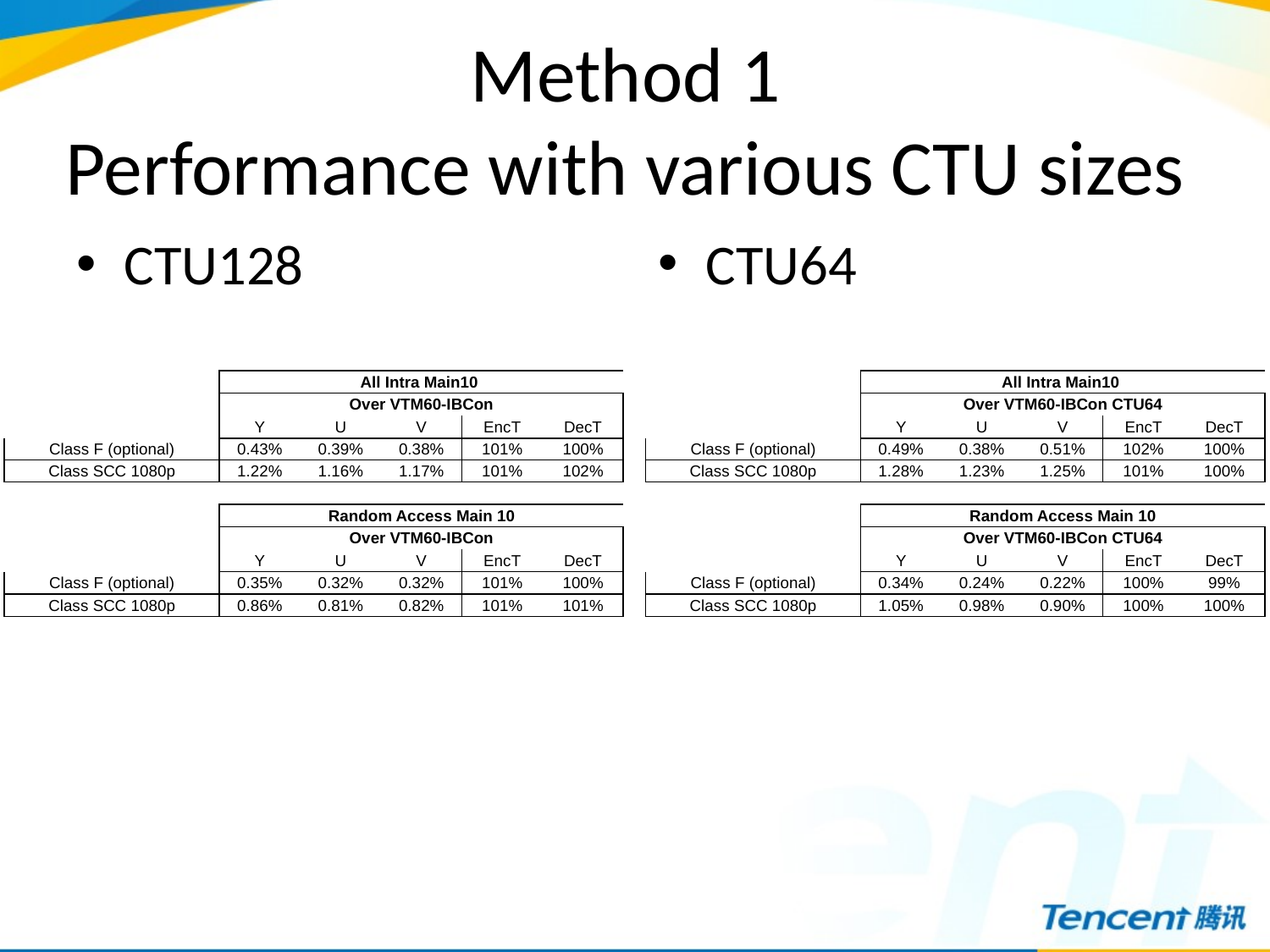

# Method 1 Performance with various CTU sizes
CTU128
CTU64
|  | All Intra Main10 |  |  |  |  |
| --- | --- | --- | --- | --- | --- |
|  | Over VTM60-IBCon |  |  |  |  |
|  | Y | U | V | EncT | DecT |
| Class F (optional) | 0.43% | 0.39% | 0.38% | 101% | 100% |
| Class SCC 1080p | 1.22% | 1.16% | 1.17% | 101% | 102% |
|  |  |  |  |  |  |
|  | Random Access Main 10 |  |  |  |  |
|  | Over VTM60-IBCon |  |  |  |  |
|  | Y | U | V | EncT | DecT |
| Class F (optional) | 0.35% | 0.32% | 0.32% | 101% | 100% |
| Class SCC 1080p | 0.86% | 0.81% | 0.82% | 101% | 101% |
|  | All Intra Main10 |  |  |  |  |
| --- | --- | --- | --- | --- | --- |
|  | Over VTM60-IBCon CTU64 |  |  |  |  |
|  | Y | U | V | EncT | DecT |
| Class F (optional) | 0.49% | 0.38% | 0.51% | 102% | 100% |
| Class SCC 1080p | 1.28% | 1.23% | 1.25% | 101% | 100% |
|  |  |  |  |  |  |
|  | Random Access Main 10 |  |  |  |  |
|  | Over VTM60-IBCon CTU64 |  |  |  |  |
|  | Y | U | V | EncT | DecT |
| Class F (optional) | 0.34% | 0.24% | 0.22% | 100% | 99% |
| Class SCC 1080p | 1.05% | 0.98% | 0.90% | 100% | 100% |